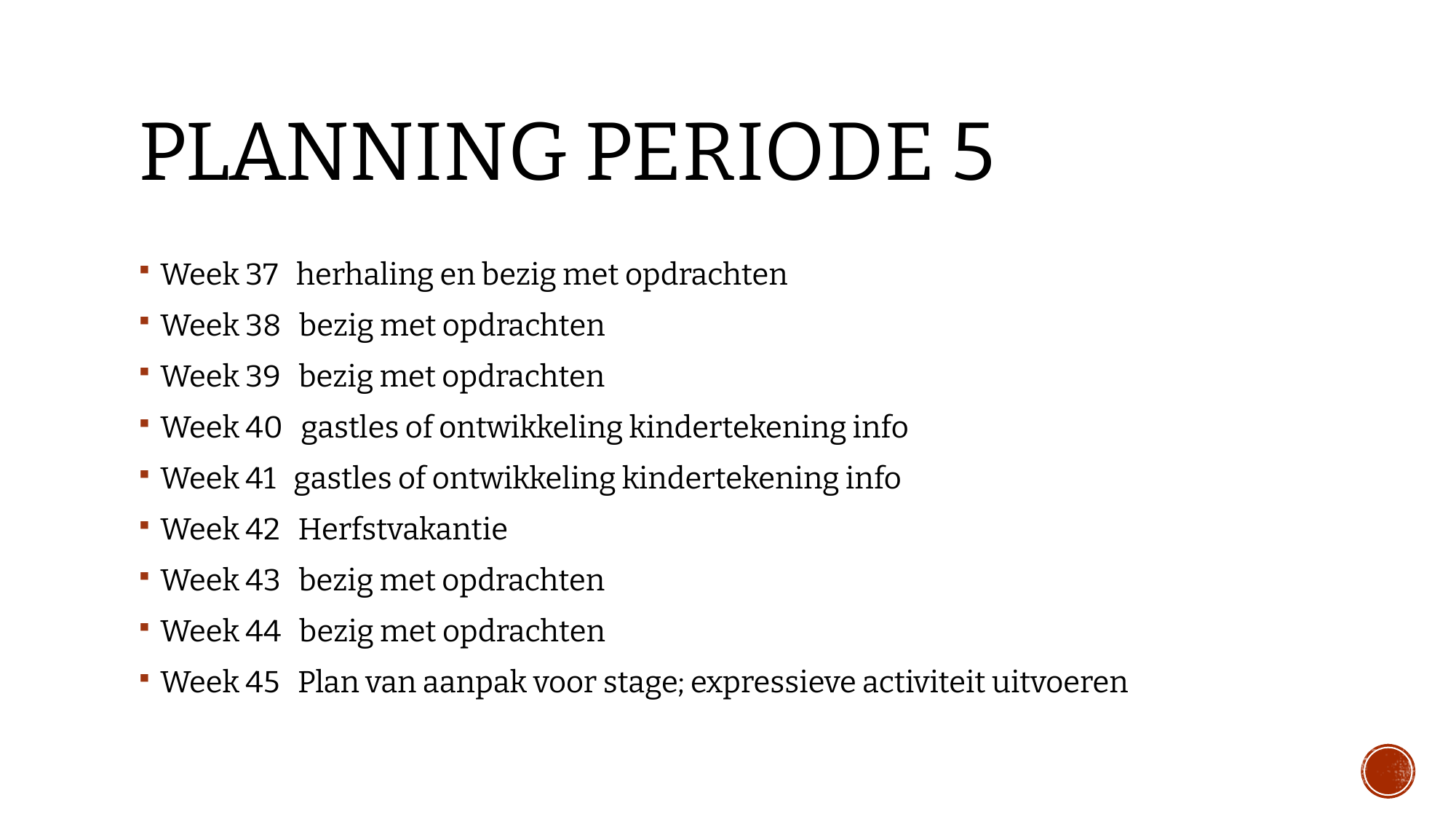

# Planning Periode 5
Week 37   herhaling en bezig met opdrachten
Week 38   bezig met opdrachten
Week 39   bezig met opdrachten
Week 40   gastles of ontwikkeling kindertekening info
Week 41   gastles of ontwikkeling kindertekening info
Week 42   Herfstvakantie
Week 43   bezig met opdrachten
Week 44   bezig met opdrachten
Week 45   Plan van aanpak voor stage; expressieve activiteit uitvoeren